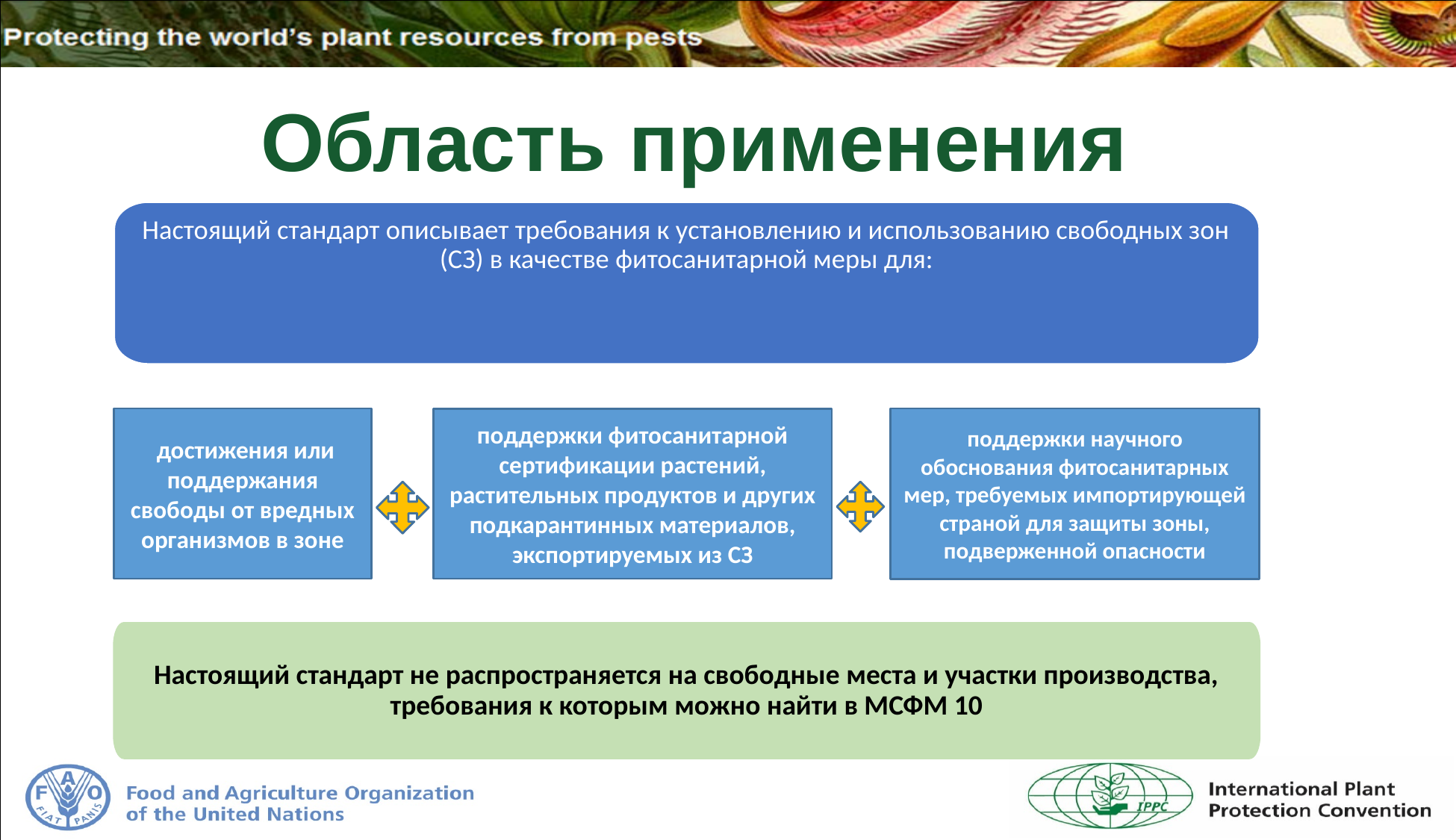

# Область применения
Настоящий стандарт описывает требования к установлению и использованию свободных зон (СЗ) в качестве фитосанитарной меры для:

поддержки научного обоснования фитосанитарных мер, требуемых импортирующей страной для защиты зоны, подверженной опасности
 достижения или поддержания свободы от вредных организмов в зоне
поддержки фитосанитарной сертификации растений, растительных продуктов и других подкарантинных материалов, экспортируемых из СЗ

Настоящий стандарт не распространяется на свободные места и участки производства, требования к которым можно найти в МСФМ 10